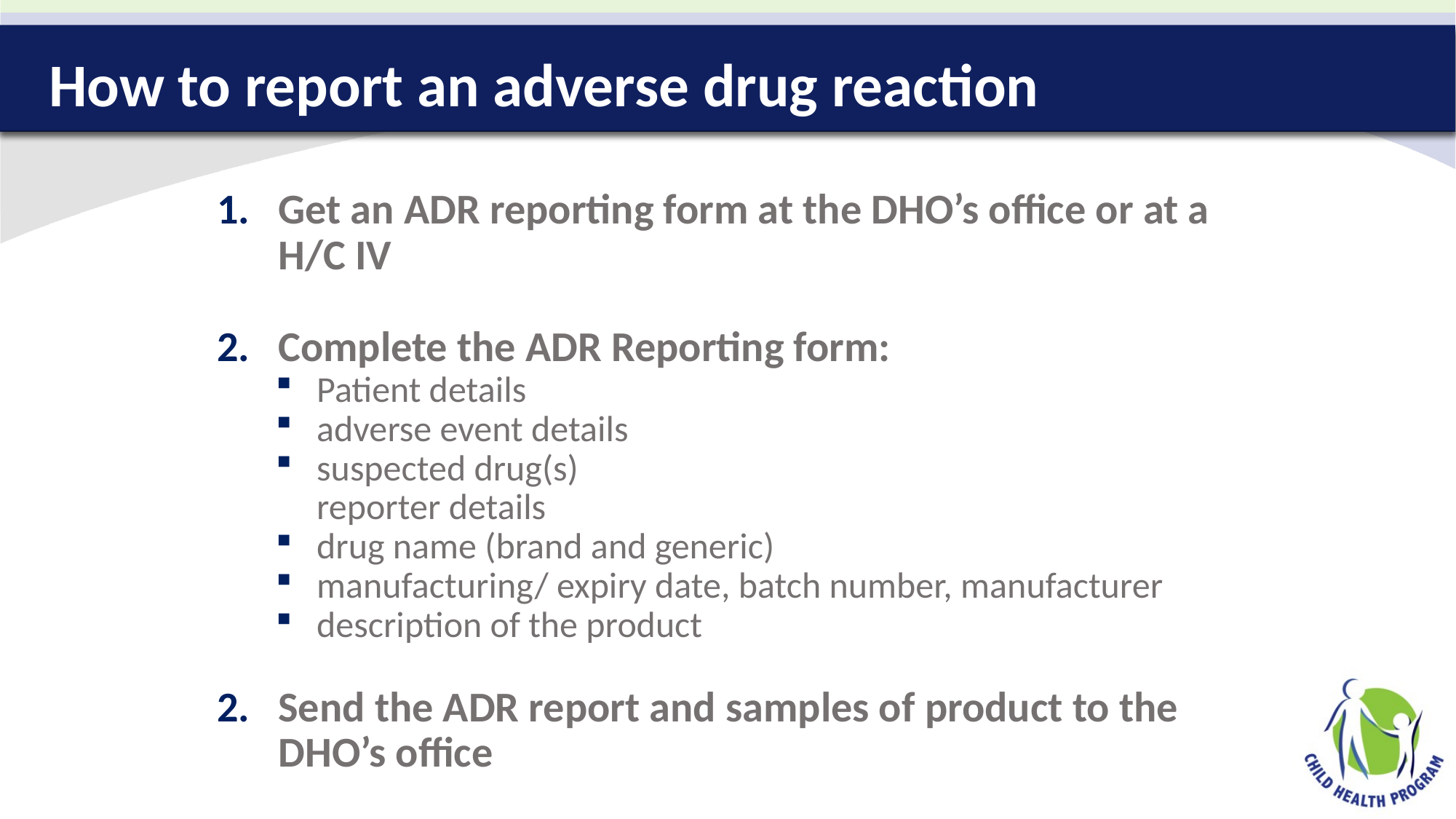

#
How to report an adverse drug reaction
Get an ADR reporting form at the DHO’s office or at a H/C IV

Complete the ADR Reporting form:
Patient details
adverse event details
suspected drug(s)
reporter details
drug name (brand and generic)
manufacturing/ expiry date, batch number, manufacturer
description of the product

Send the ADR report and samples of product to the DHO’s office